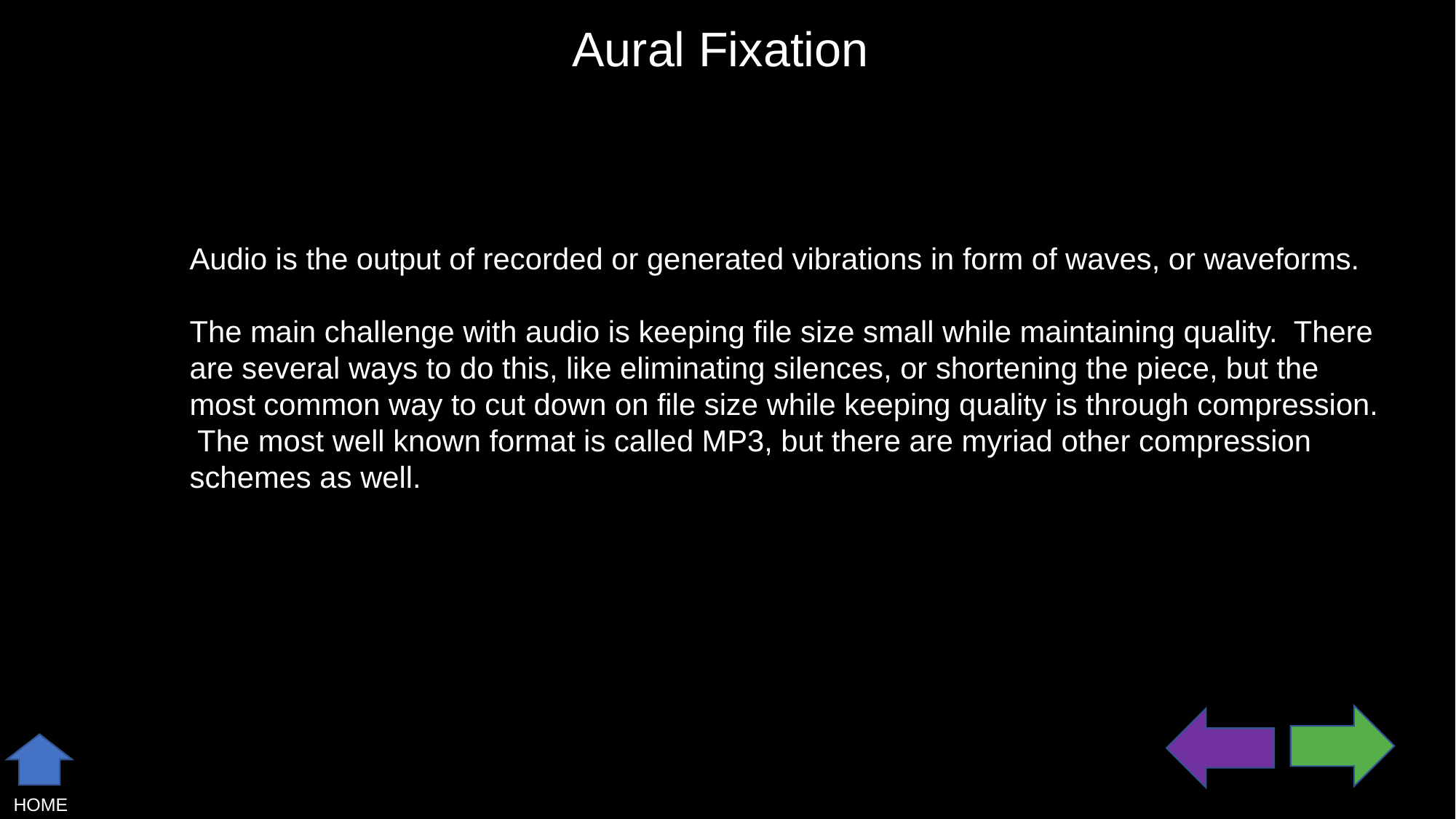

Aural Fixation
Audio is the output of recorded or generated vibrations in form of waves, or waveforms.
The main challenge with audio is keeping file size small while maintaining quality.  There are several ways to do this, like eliminating silences, or shortening the piece, but the most common way to cut down on file size while keeping quality is through compression.  The most well known format is called MP3, but there are myriad other compression schemes as well.

HOME